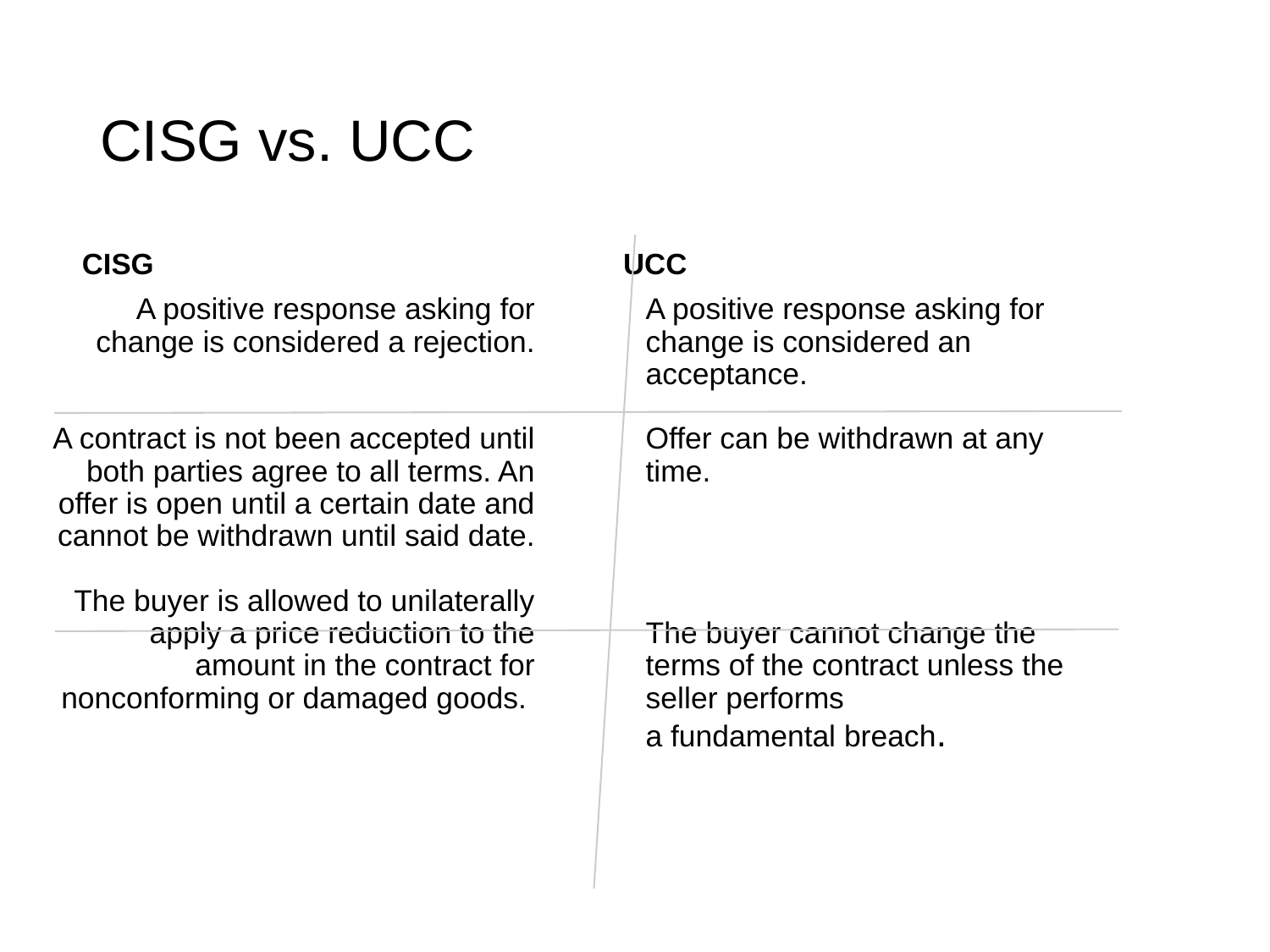

# CISG vs. UCC
CISG
UCC
A positive response asking for change is considered a rejection.

A contract is not been accepted until both parties agree to all terms. An offer is open until a certain date and cannot be withdrawn until said date.

The buyer is allowed to unilaterally apply a price reduction to the amount in the contract for nonconforming or damaged goods.
A positive response asking for change is considered an acceptance.

Offer can be withdrawn at any time.

The buyer cannot change the terms of the contract unless the seller performs
a fundamental breach.